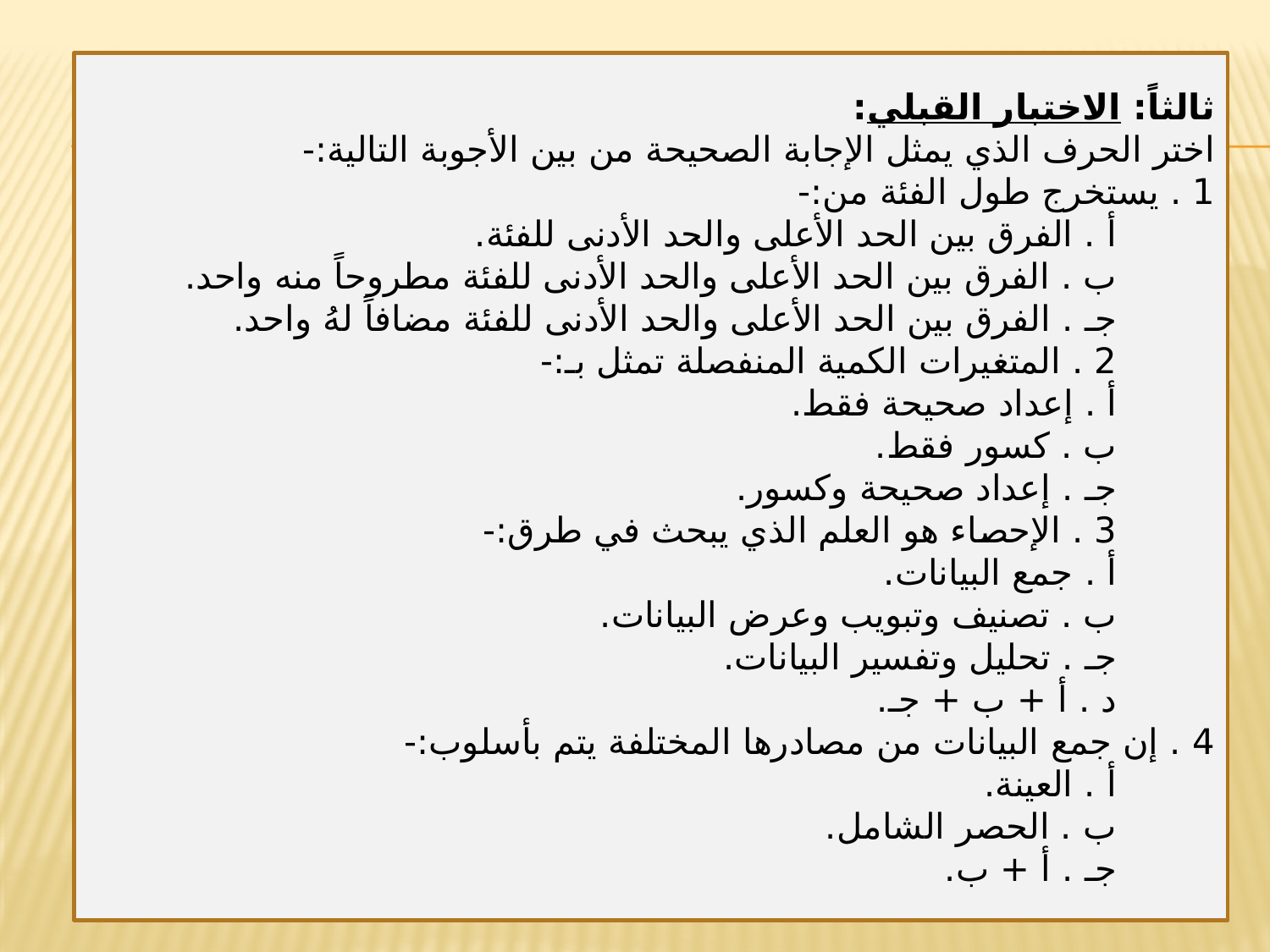

ثالثاً: الاختبار القبلي:
	اختر الحرف الذي يمثل الإجابة الصحيحة من بين الأجوبة التالية:-
1 . يستخرج طول الفئة من:-
أ . الفرق بين الحد الأعلى والحد الأدنى للفئة.
ب . الفرق بين الحد الأعلى والحد الأدنى للفئة مطروحاً منه واحد.
جـ . الفرق بين الحد الأعلى والحد الأدنى للفئة مضافاً لهُ واحد.
2 . المتغيرات الكمية المنفصلة تمثل بـ:-
أ . إعداد صحيحة فقط.
ب . كسور فقط.
جـ . إعداد صحيحة وكسور.
3 . الإحصاء هو العلم الذي يبحث في طرق:-
أ . جمع البيانات.
ب . تصنيف وتبويب وعرض البيانات.
جـ . تحليل وتفسير البيانات.
د . أ + ب + جـ.
4 . إن جمع البيانات من مصادرها المختلفة يتم بأسلوب:-
أ . العينة.
ب . الحصر الشامل.
جـ . أ + ب.